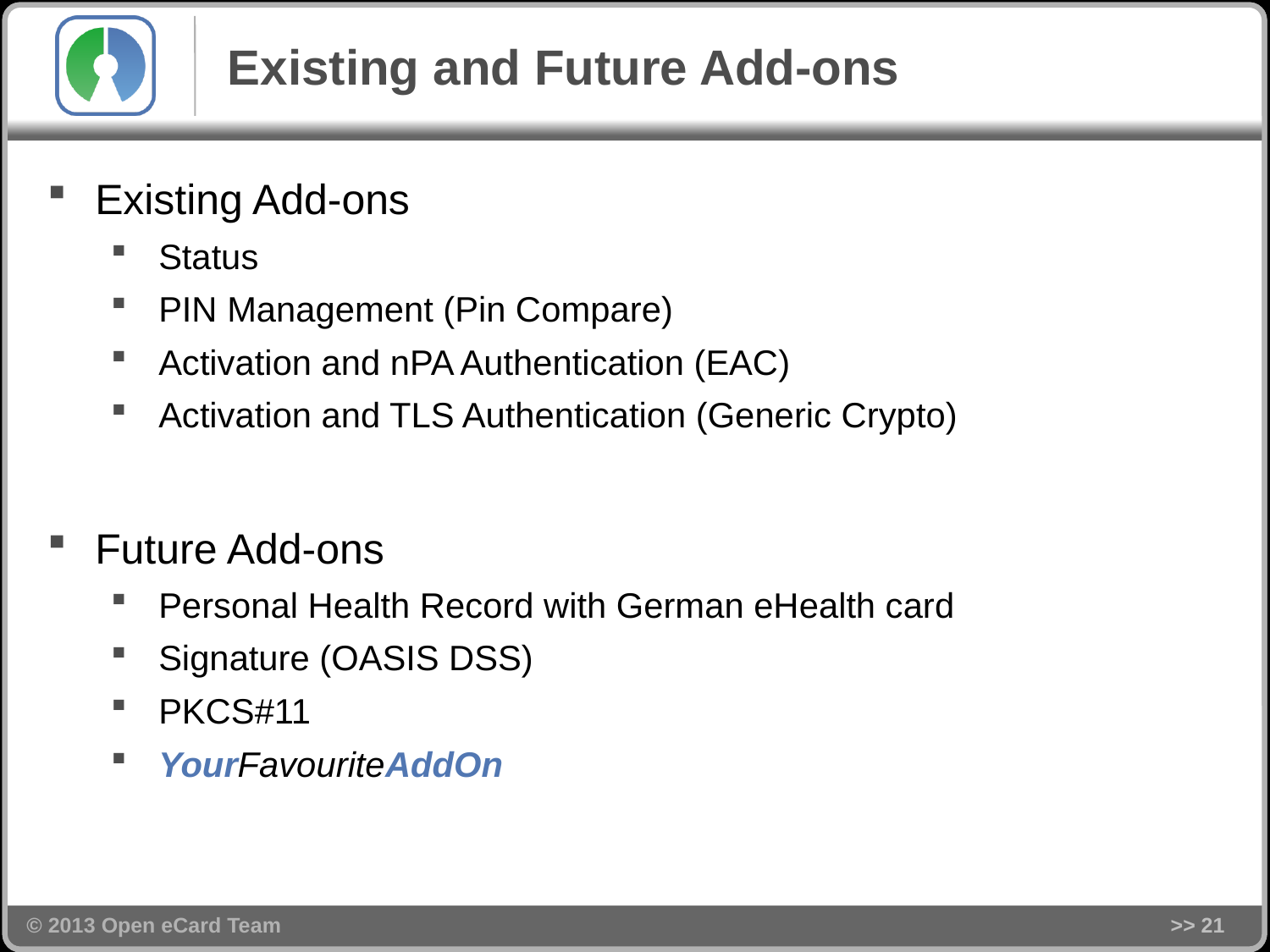

# Existing and Future Add-ons
Existing Add-ons
Status
PIN Management (Pin Compare)
Activation and nPA Authentication (EAC)
Activation and TLS Authentication (Generic Crypto)

Future Add-ons
Personal Health Record with German eHealth card
Signature (OASIS DSS)
PKCS#11
YourFavouriteAddOn

>> 21